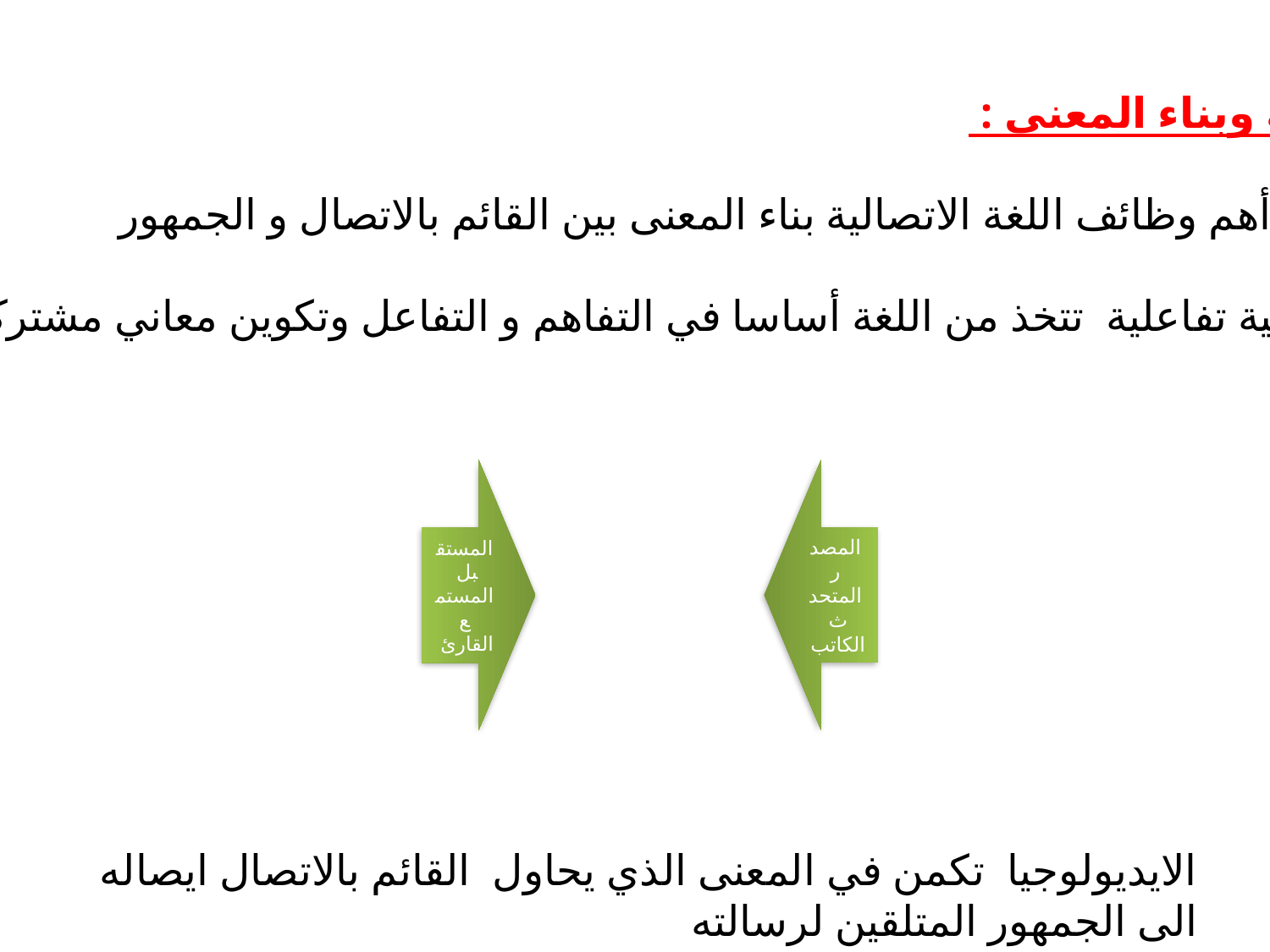

اللغة وبناء المعنى :

 من أهم وظائف اللغة الاتصالية بناء المعنى بين القائم بالاتصال و الجمهور

 عملية تفاعلية  تتخذ من اللغة أساسا في التفاهم و التفاعل وتكوين معاني مشتركة
المستقبل
المستمع
القارئ
المصدر
المتحدث
الكاتب
الايديولوجيا  تكمن في المعنى الذي يحاول  القائم بالاتصال ايصاله الى الجمهور المتلقين لرسالته